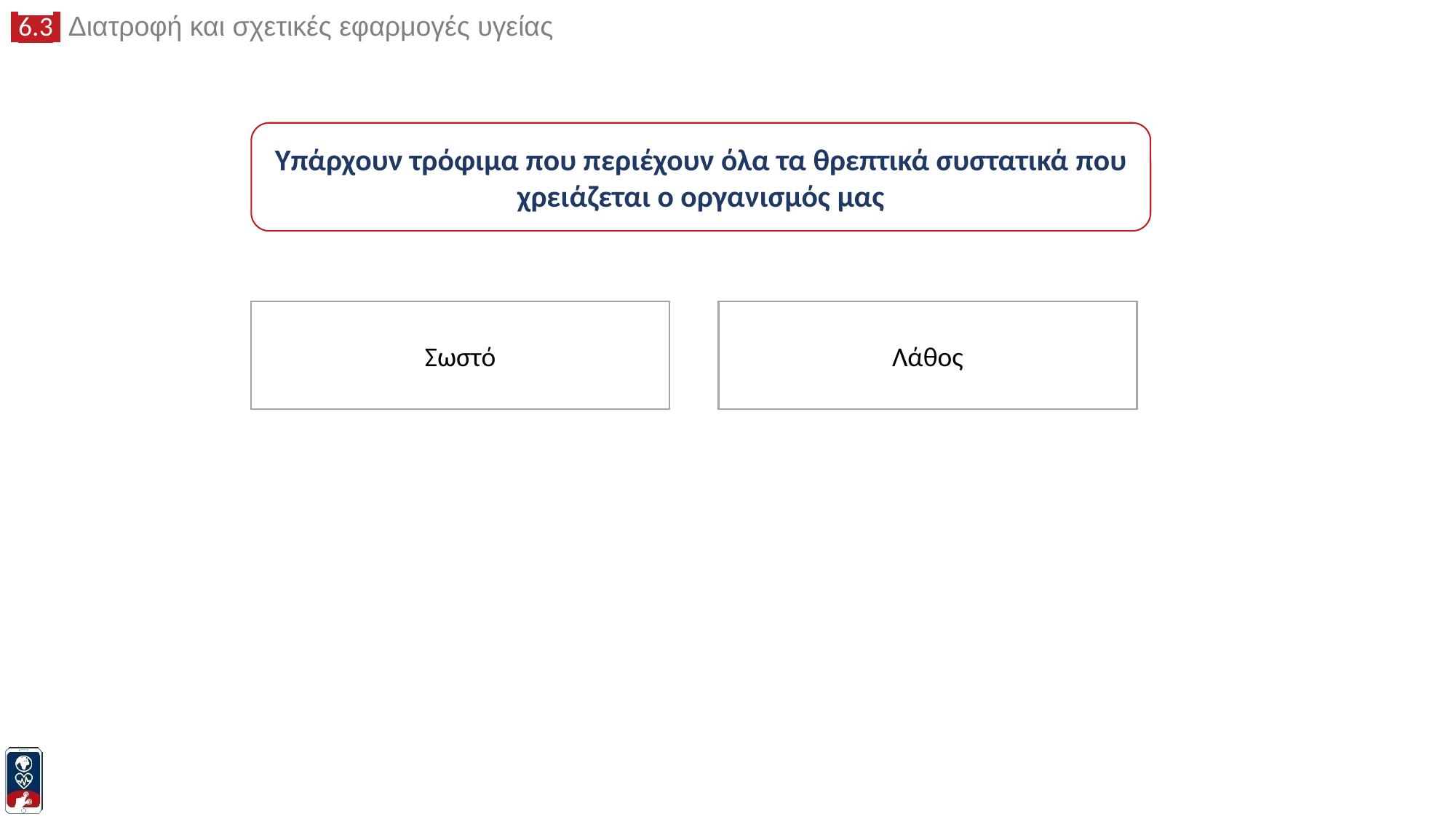

Υπάρχουν τρόφιμα που περιέχουν όλα τα θρεπτικά συστατικά που χρειάζεται ο οργανισμός μας
Σωστό
Λάθος